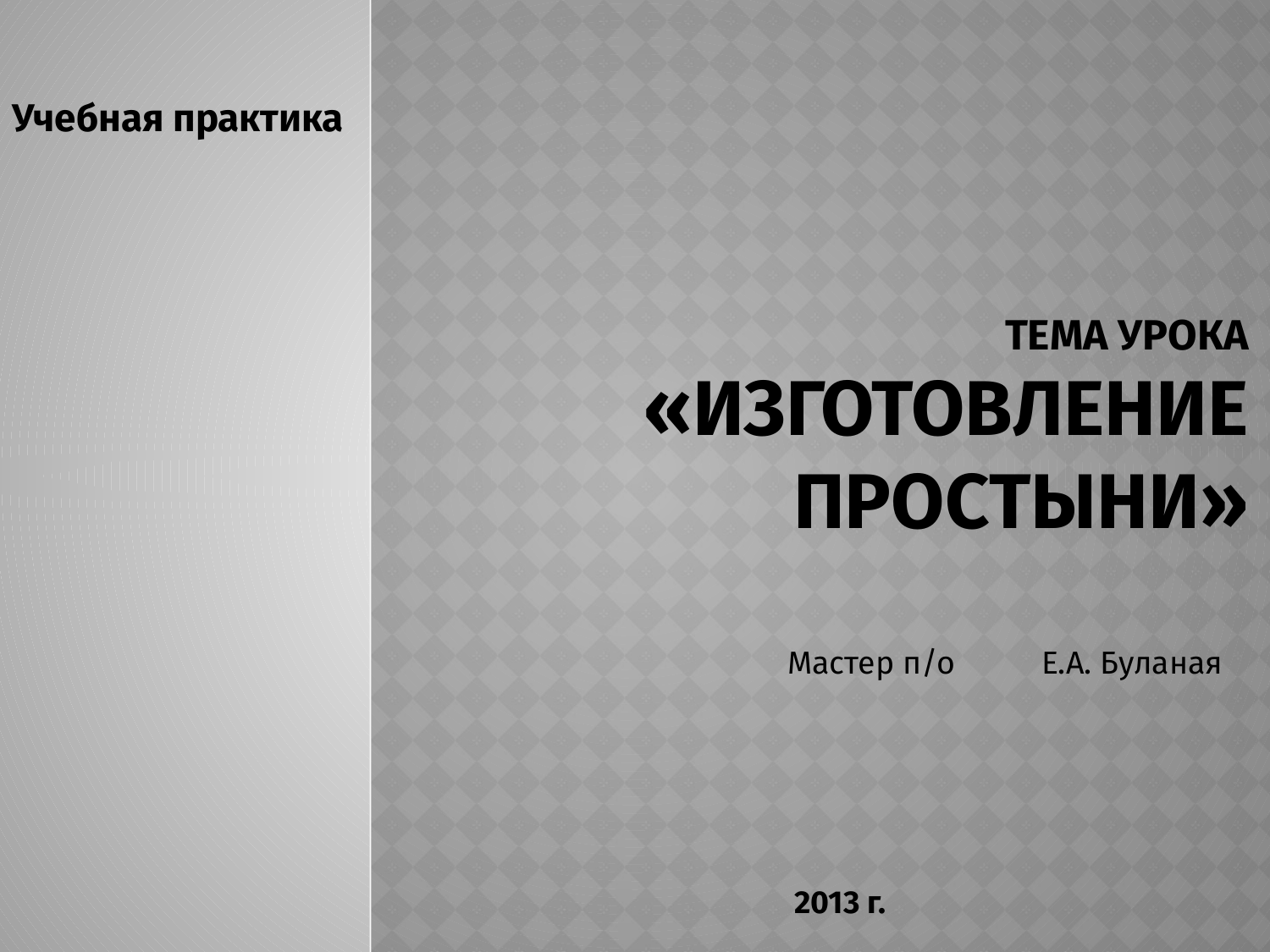

Учебная практика
# Тема урока «Изготовление простыни»
Мастер п/о 	Е.А. Буланая
2013 г.